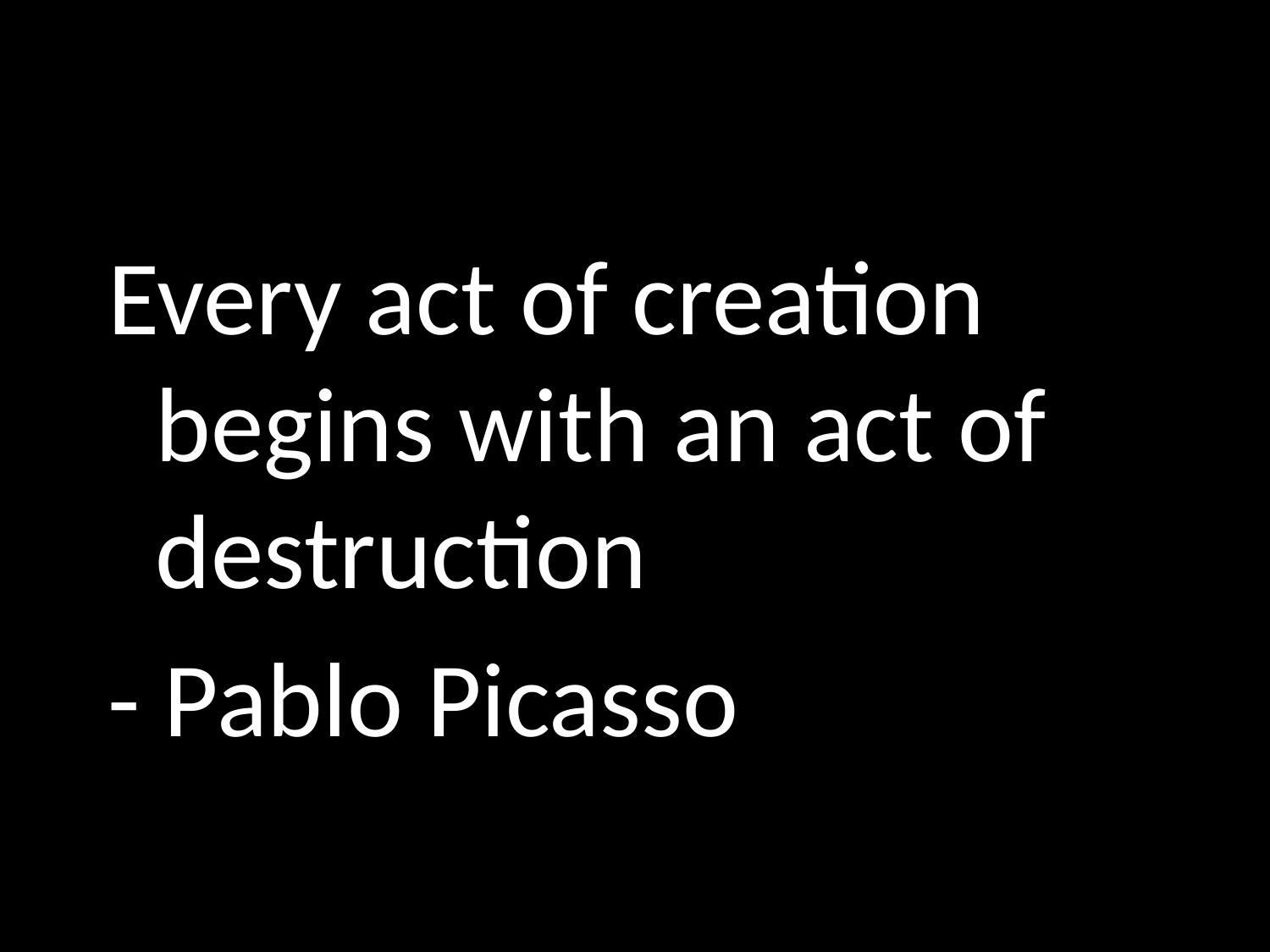

Every act of creation begins with an act of destruction
- Pablo Picasso